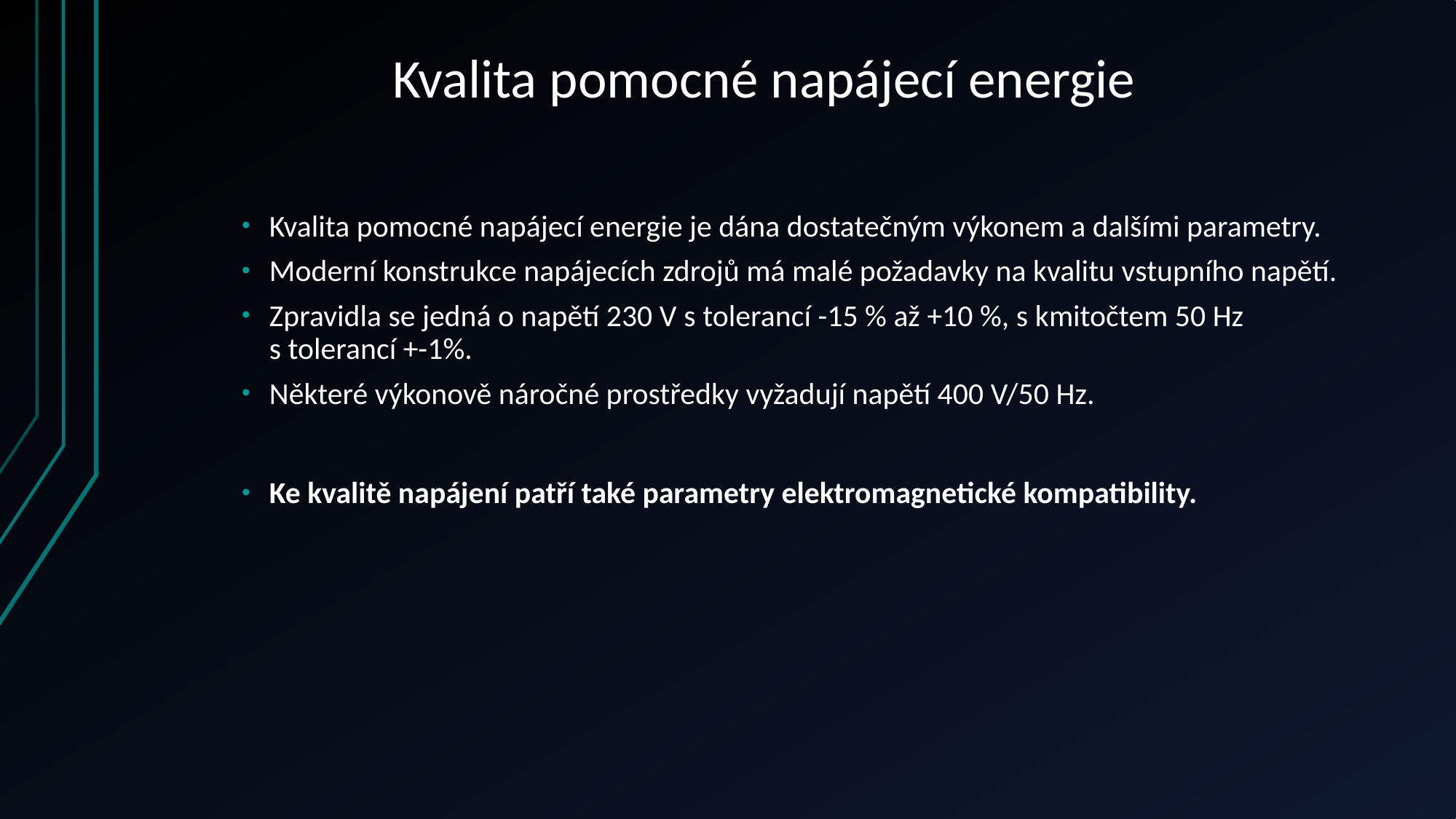

# Kvalita pomocné napájecí energie
Kvalita pomocné napájecí energie je dána dostatečným výkonem a dalšími parametry.
Moderní konstrukce napájecích zdrojů má malé požadavky na kvalitu vstupního napětí.
Zpravidla se jedná o napětí 230 V s tolerancí -15 % až +10 %, s kmitočtem 50 Hz s tolerancí +-1%.
Některé výkonově náročné prostředky vyžadují napětí 400 V/50 Hz.

Ke kvalitě napájení patří také parametry elektromagnetické kompatibility.